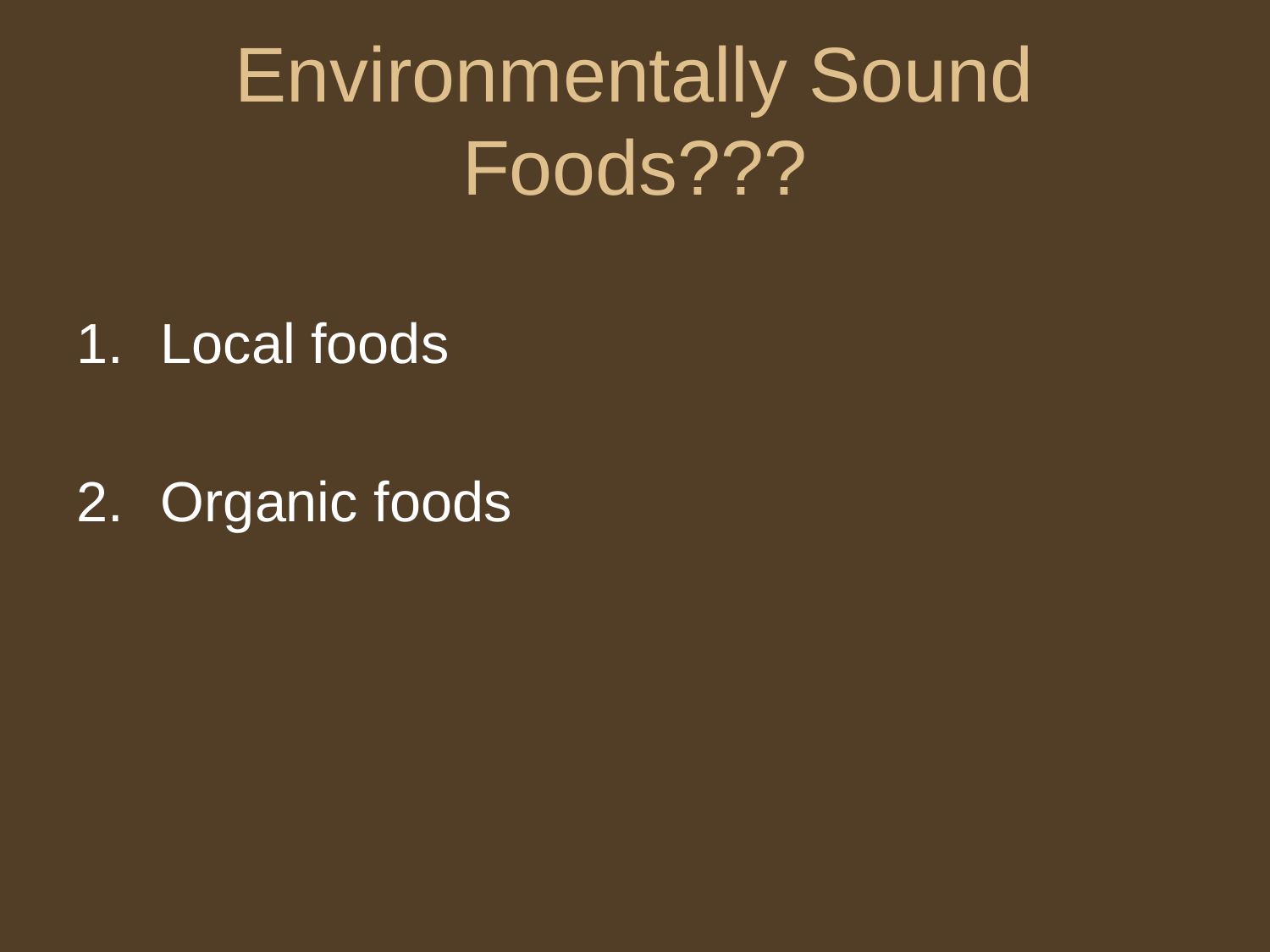

# Environmentally Sound Foods???

Local foods

Organic foods